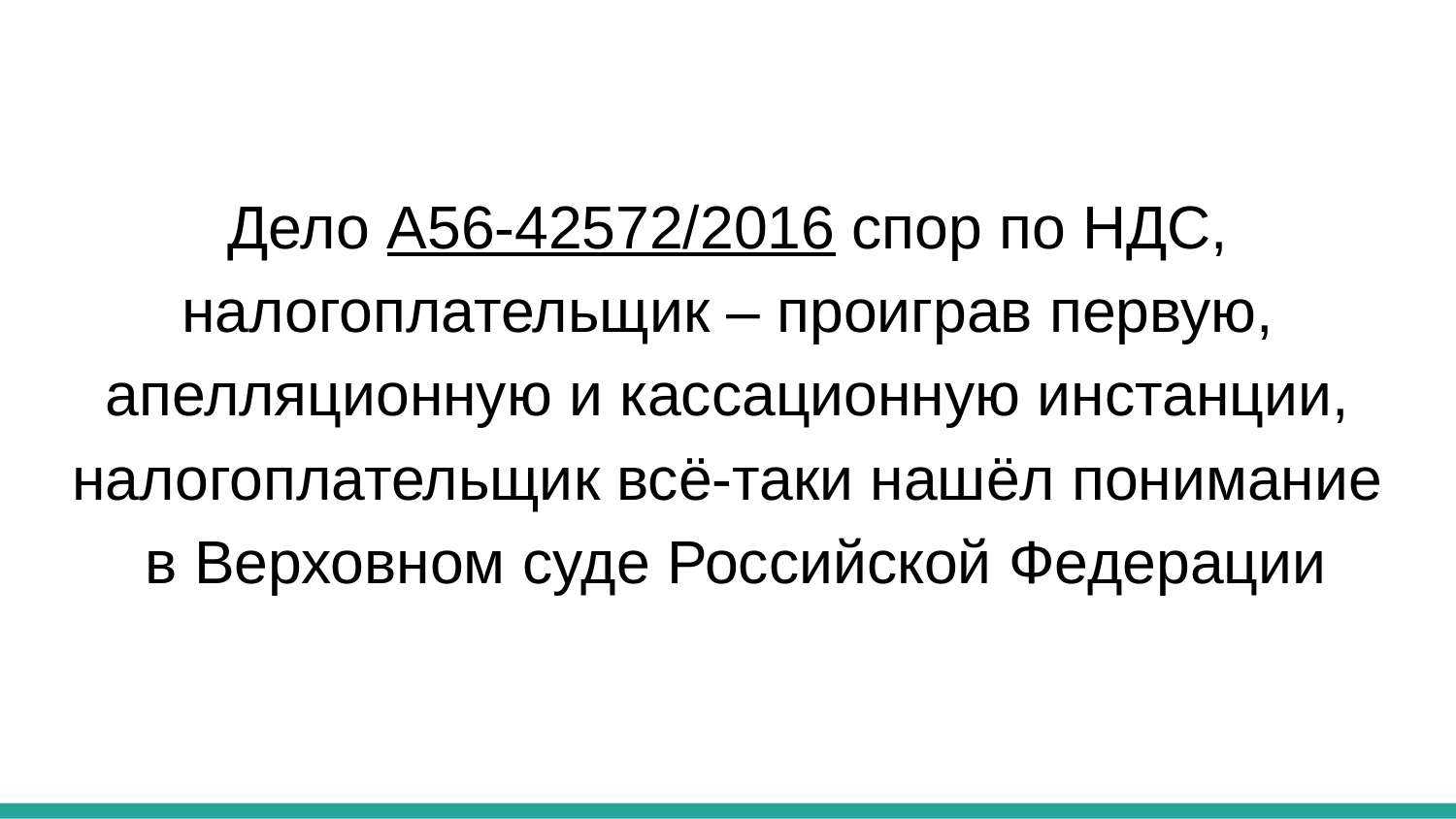

Дело А56-42572/2016 спор по НДС, налогоплательщик – проиграв первую, апелляционную и кассационную инстанции, налогоплательщик всё-таки нашёл понимание  в Верховном суде Российской Федерации